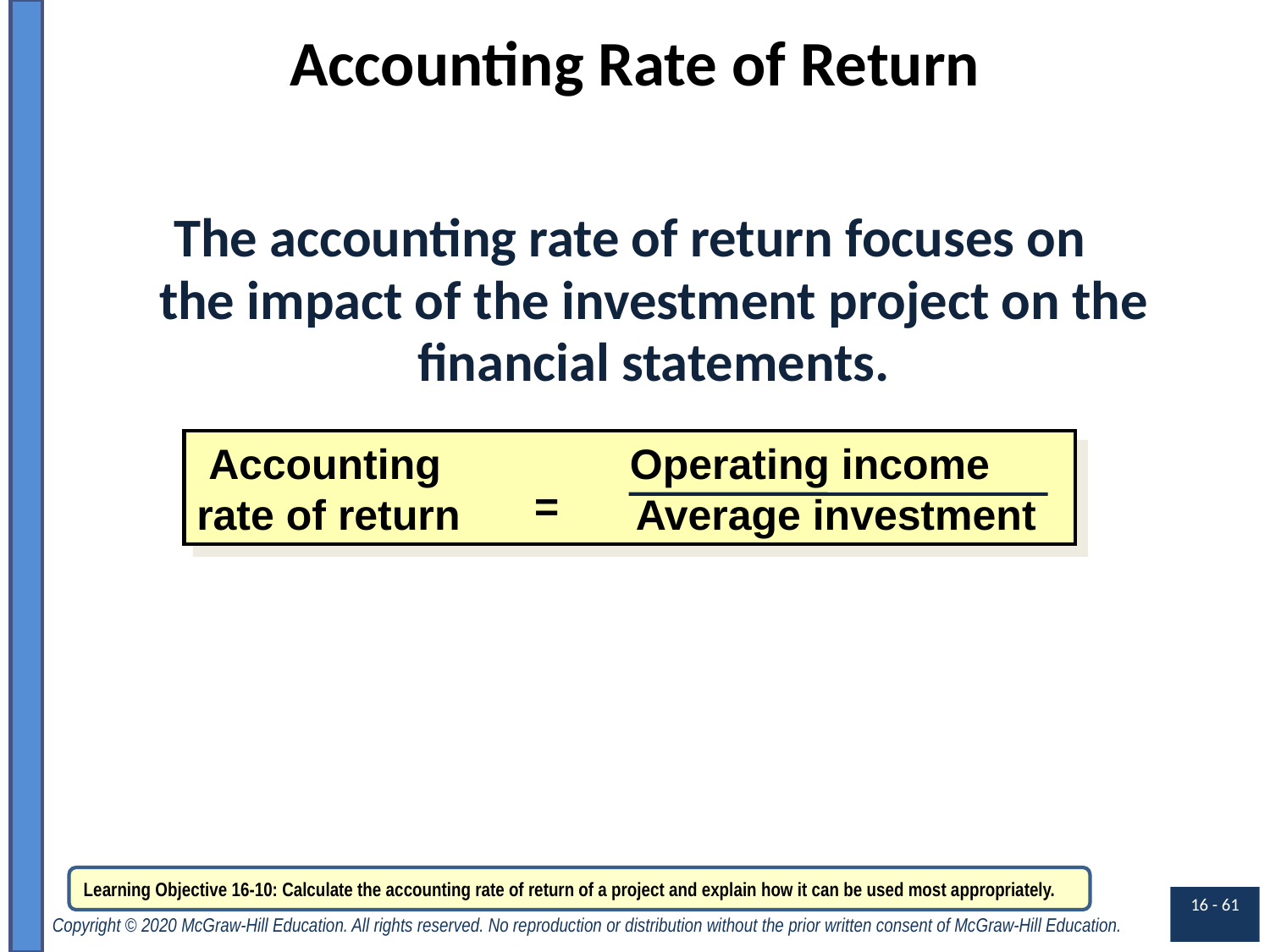

# Accounting Rate of Return
The accounting rate of return focuses on
the impact of the investment project on the financial statements.

 Accounting                Operating income
rate of return               Average investment
=

Learning Objective 16-10: Calculate the accounting rate of return of a project and explain how it can be used most appropriately.